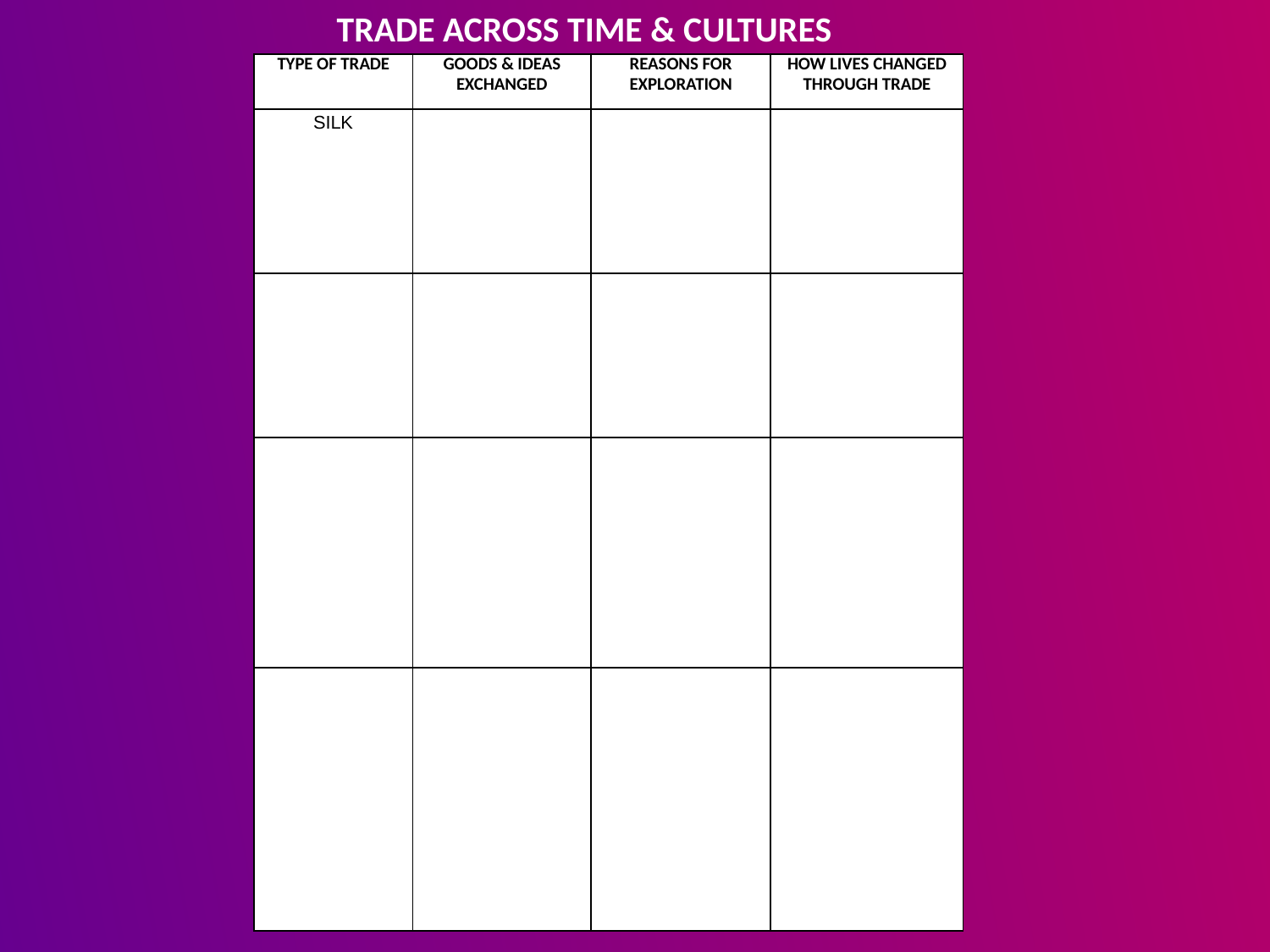

TRADE ACROSS TIME & CULTURES
| TYPE OF TRADE | GOODS & IDEAS EXCHANGED | REASONS FOR EXPLORATION | HOW LIVES CHANGED THROUGH TRADE |
| --- | --- | --- | --- |
| SILK |  |  |  |
|  |  |  |  |
|  |  |  |  |
|  |  |  |  |